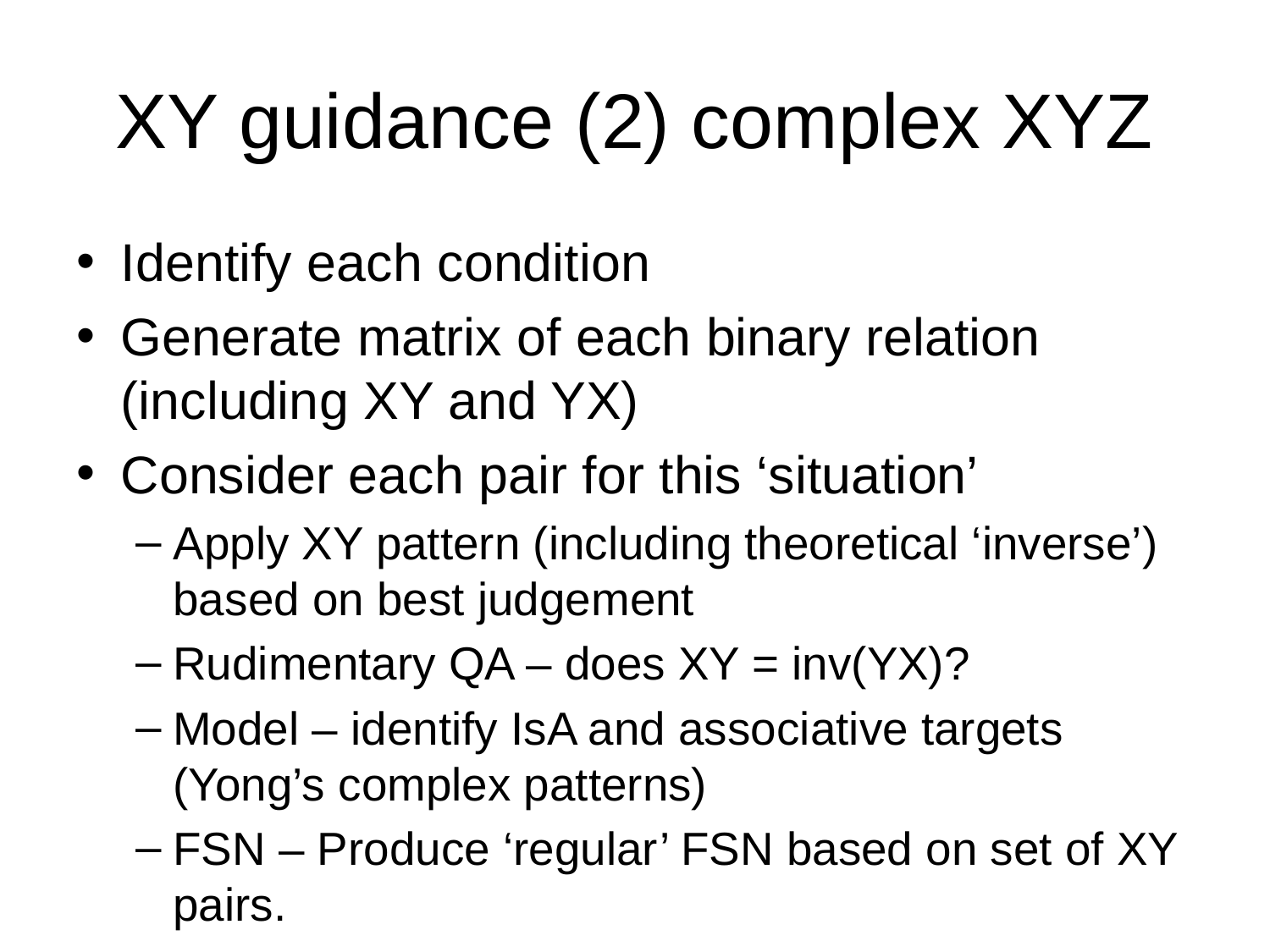

# XY guidance (2) complex XYZ
Identify each condition
Generate matrix of each binary relation (including XY and YX)
Consider each pair for this ‘situation’
Apply XY pattern (including theoretical ‘inverse’) based on best judgement
Rudimentary QA – does XY = inv(YX)?
Model – identify IsA and associative targets (Yong’s complex patterns)
FSN – Produce ‘regular’ FSN based on set of XY pairs.